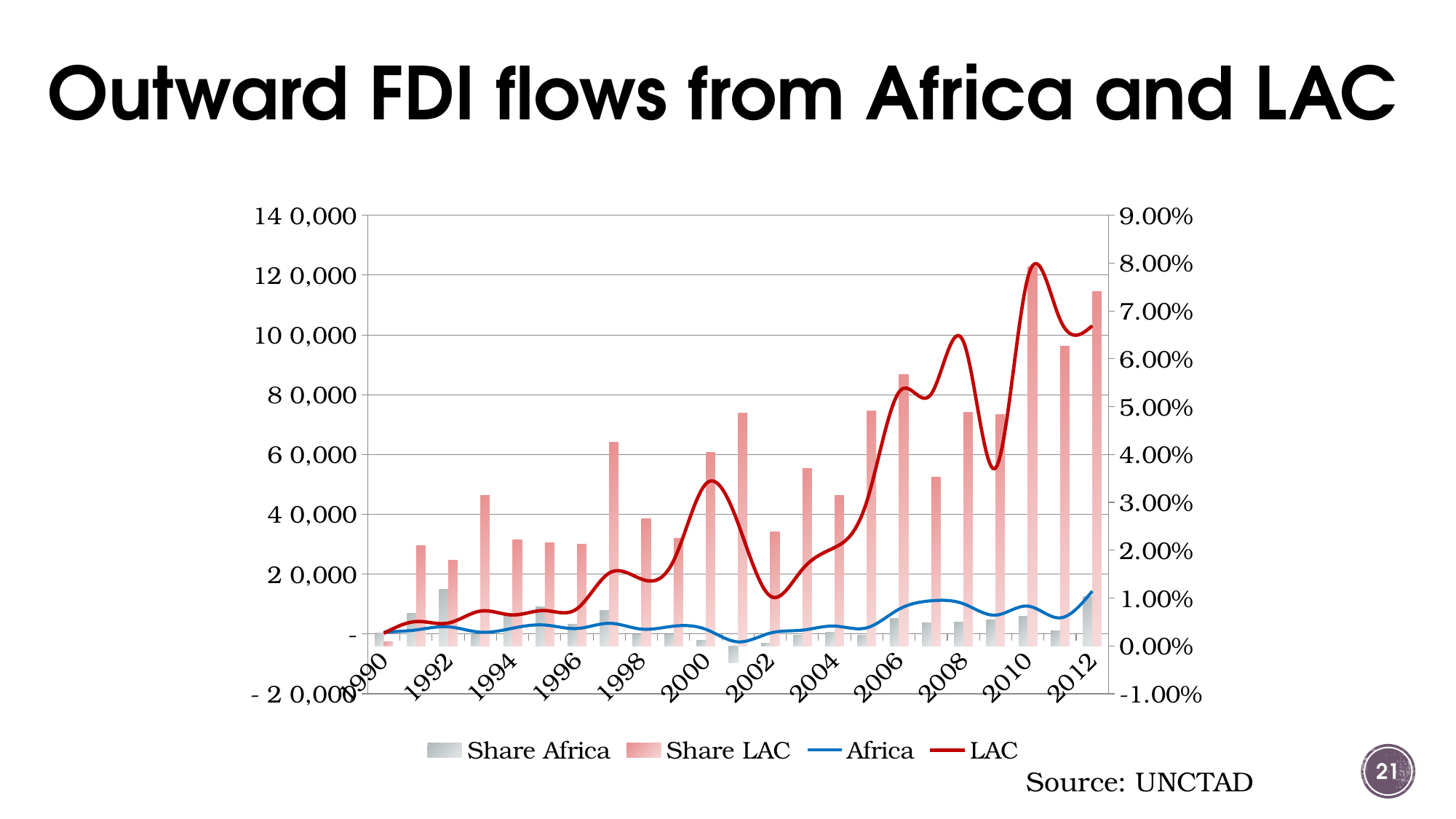

# Outward FDI flows from Africa and LAC

### Chart

| Category | Share Africa | Share LAC | Africa | LAC |
|---|---|---|---|---|
21
Source: UNCTAD